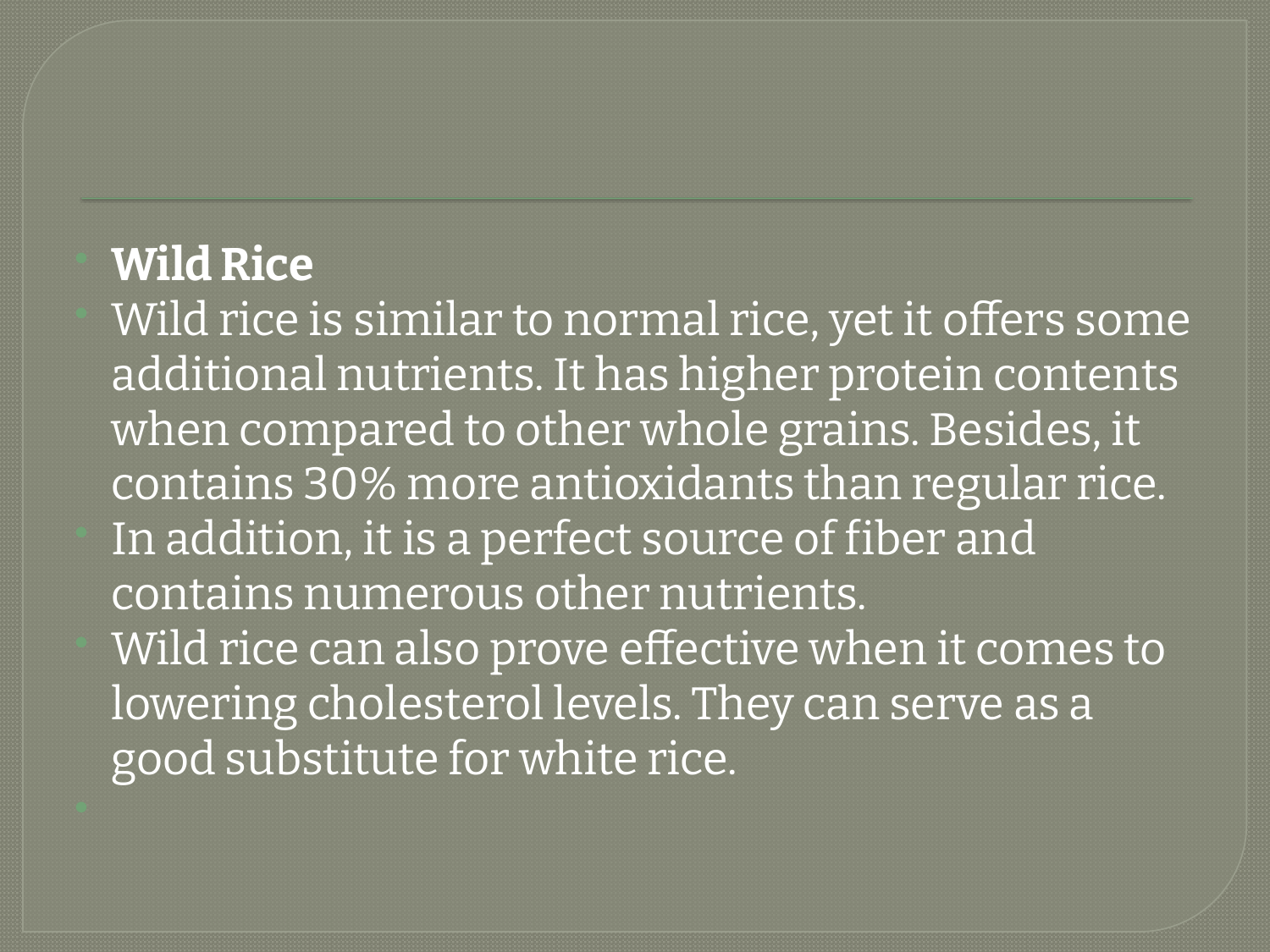

#
Wild Rice
Wild rice is similar to normal rice, yet it offers some additional nutrients. It has higher protein contents when compared to other whole grains. Besides, it contains 30% more antioxidants than regular rice.
In addition, it is a perfect source of fiber and contains numerous other nutrients.
Wild rice can also prove effective when it comes to lowering cholesterol levels. They can serve as a good substitute for white rice.